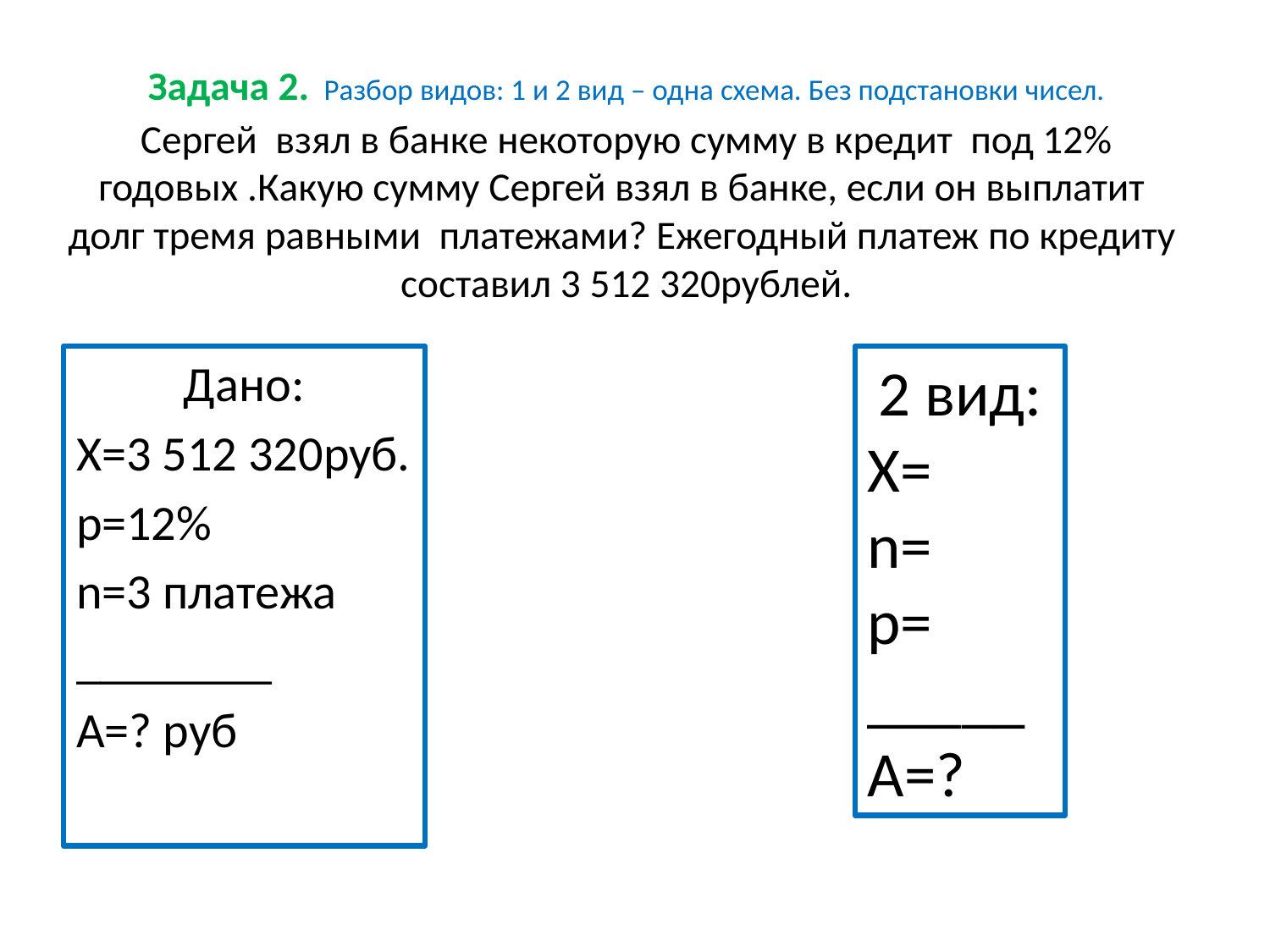

# Задача 2. Разбор видов: 1 и 2 вид – одна схема. Без подстановки чисел. Сергей  взял в банке некоторую сумму в кредит  под 12% годовых .Какую сумму Сергей взял в банке, если он выплатит  долг тремя равными  платежами? Ежегодный платеж по кредиту  составил 3 512 320рублей.
Дано:
Х=3 512 320руб.
р=12%
n=3 платежа
________
А=? руб

2 вид:
Х=
n=
p=
_____
А=?